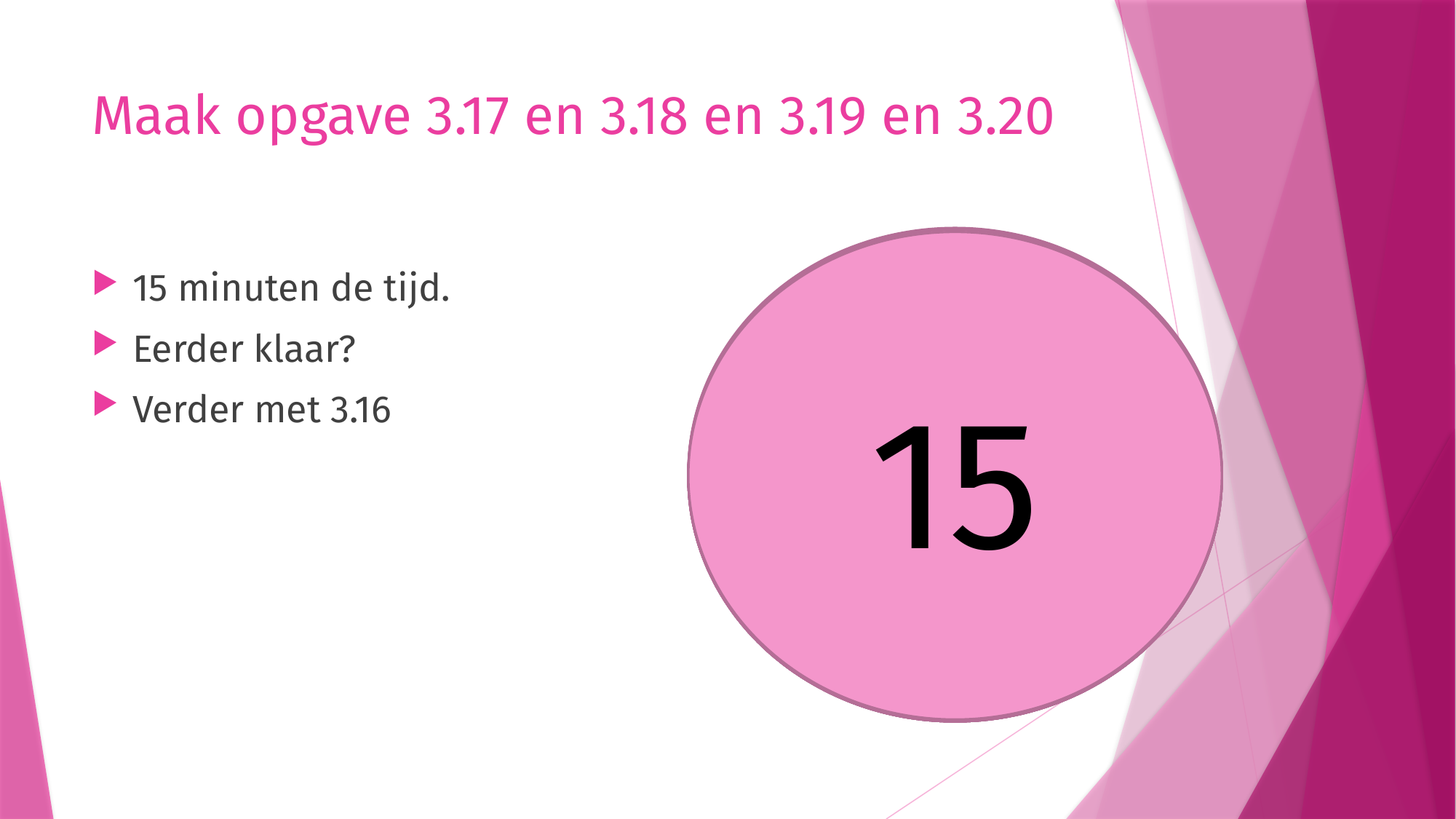

# Maak opgave 3.17 en 3.18 en 3.19 en 3.20
12
13
14
11
10
15
9
8
5
6
7
4
3
1
2
15 minuten de tijd.
Eerder klaar?
Verder met 3.16